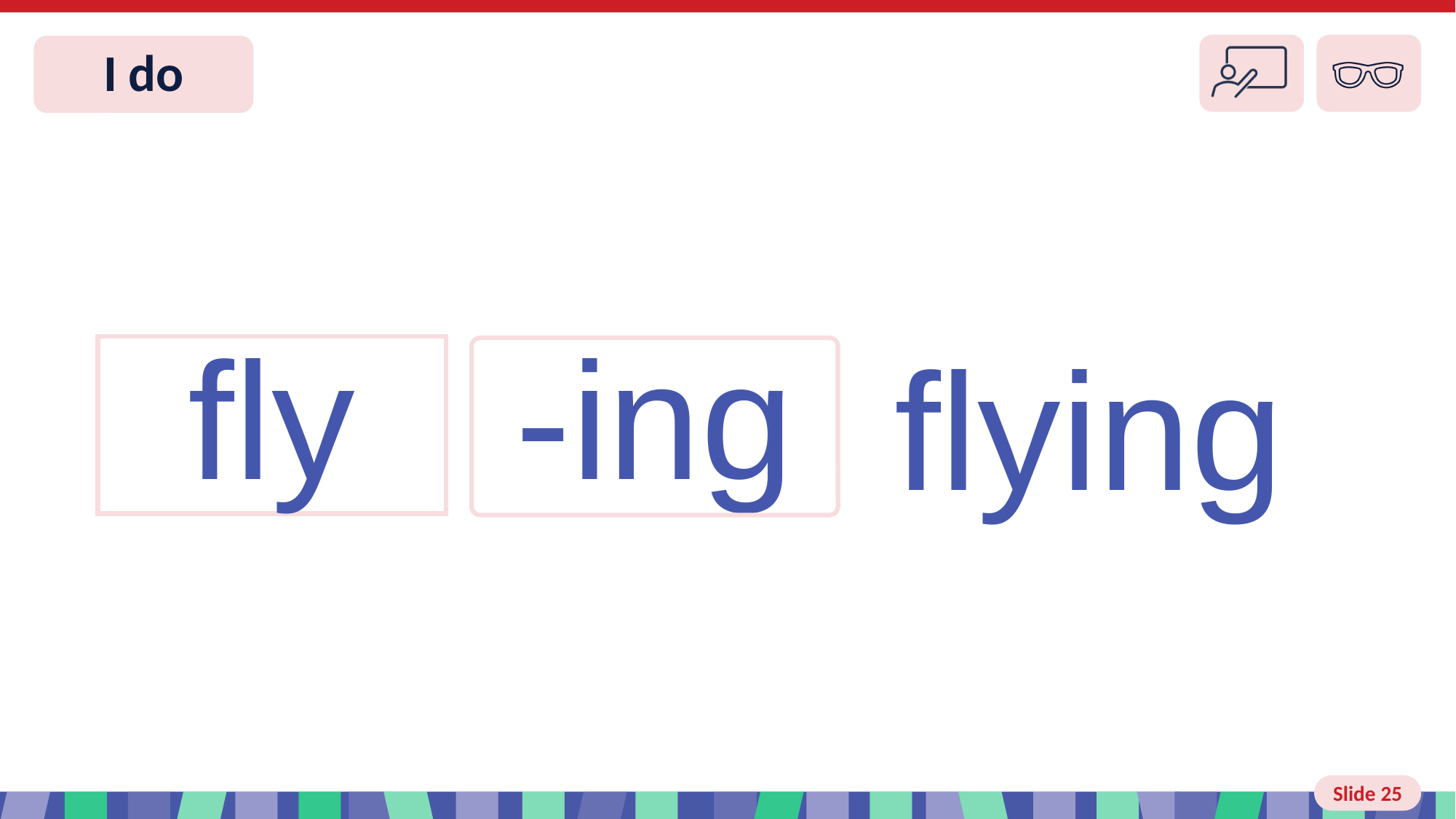

# Slide 25 I do
-ing
flying

fly